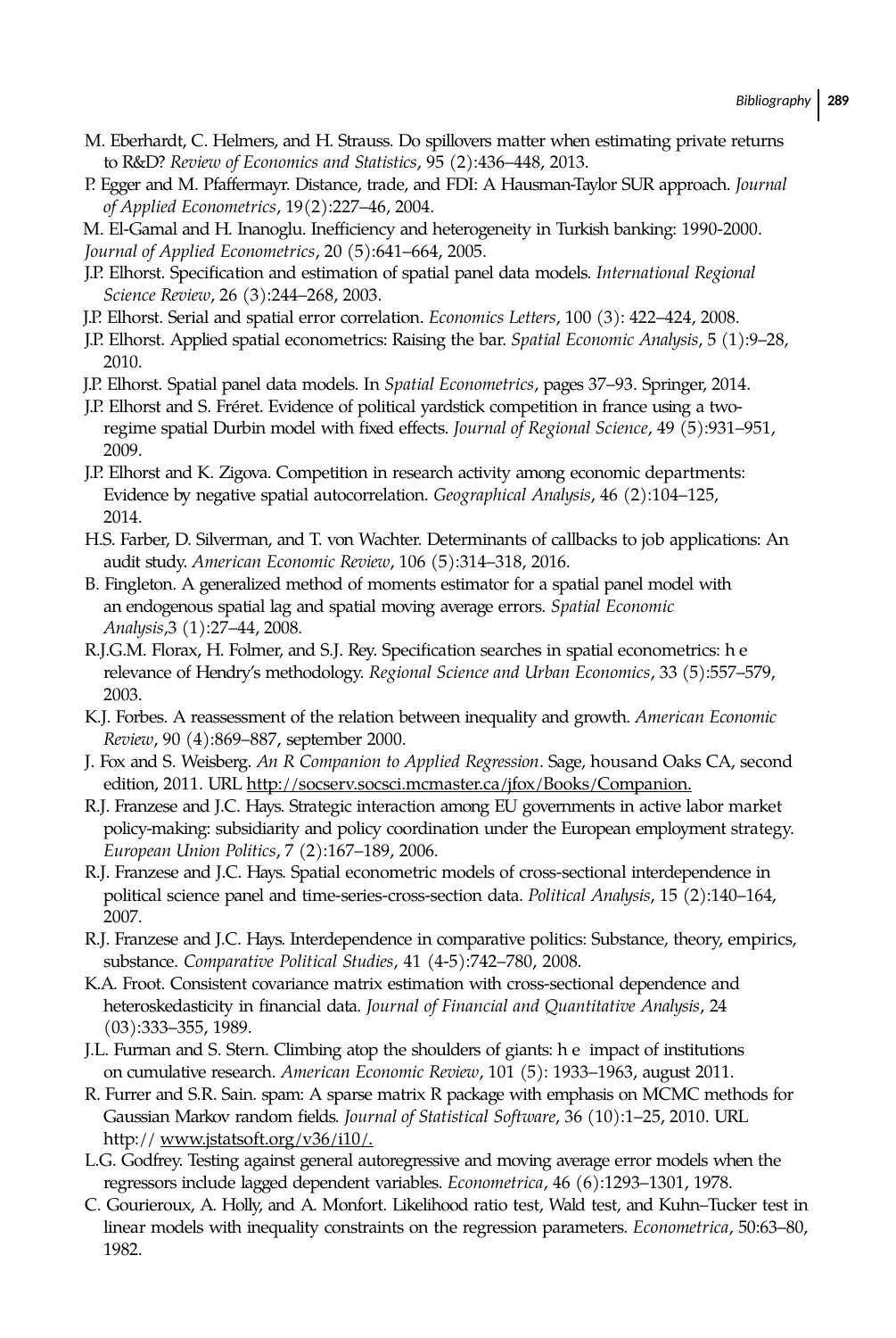

Bibliography  289

M. Eberhardt, C. Helmers, and H. Strauss. Do spillovers matter when estimating private returns to R&D? Review of Economics and Statistics, 95 (2):436–448, 2013.
P. Egger and M. Pfaffermayr. Distance, trade, and FDI: A Hausman-Taylor SUR approach. Journal of Applied Econometrics, 19(2):227–46, 2004.
M. El-Gamal and H. Inanoglu. Ineﬃciency and heterogeneity in Turkish banking: 1990-2000.
Journal of Applied Econometrics, 20 (5):641–664, 2005.
J.P. Elhorst. Speciﬁcation and estimation of spatial panel data models. International Regional Science Review, 26 (3):244–268, 2003.
J.P. Elhorst. Serial and spatial error correlation. Economics Letters, 100 (3): 422–424, 2008.
J.P. Elhorst. Applied spatial econometrics: Raising the bar. Spatial Economic Analysis, 5 (1):9–28, 2010.
J.P. Elhorst. Spatial panel data models. In Spatial Econometrics, pages 37–93. Springer, 2014.
J.P. Elhorst and S. Fréret. Evidence of political yardstick competition in france using a two-regime spatial Durbin model with ﬁxed effects. Journal of Regional Science, 49 (5):931–951, 2009.
J.P. Elhorst and K. Zigova. Competition in research activity among economic departments: Evidence by negative spatial autocorrelation. Geographical Analysis, 46 (2):104–125, 2014.
H.S. Farber, D. Silverman, and T. von Wachter. Determinants of callbacks to job applications: An audit study. American Economic Review, 106 (5):314–318, 2016.
B. Fingleton. A generalized method of moments estimator for a spatial panel model with an endogenous spatial lag and spatial moving average errors. Spatial Economic Analysis,3 (1):27–44, 2008.
R.J.G.M. Florax, H. Folmer, and S.J. Rey. Speciﬁcation searches in spatial econometrics: he relevance of Hendry’s methodology. Regional Science and Urban Economics, 33 (5):557–579, 2003.
K.J. Forbes. A reassessment of the relation between inequality and growth. American Economic Review, 90 (4):869–887, september 2000.
J. Fox and S. Weisberg. An R Companion to Applied Regression. Sage, housand Oaks CA, second edition, 2011. URL http://socserv.socsci.mcmaster.ca/jfox/Books/Companion.
R.J. Franzese and J.C. Hays. Strategic interaction among EU governments in active labor market policy-making: subsidiarity and policy coordination under the European employment strategy. European Union Politics, 7 (2):167–189, 2006.
R.J. Franzese and J.C. Hays. Spatial econometric models of cross-sectional interdependence in political science panel and time-series-cross-section data. Political Analysis, 15 (2):140–164, 2007.
R.J. Franzese and J.C. Hays. Interdependence in comparative politics: Substance, theory, empirics, substance. Comparative Political Studies, 41 (4-5):742–780, 2008.
K.A. Froot. Consistent covariance matrix estimation with cross-sectional dependence and heteroskedasticity in ﬁnancial data. Journal of Financial and Quantitative Analysis, 24 (03):333–355, 1989.
J.L. Furman and S. Stern. Climbing atop the shoulders of giants: he impact of institutions on cumulative research. American Economic Review, 101 (5): 1933–1963, august 2011.
R. Furrer and S.R. Sain. spam: A sparse matrix R package with emphasis on MCMC methods for Gaussian Markov random ﬁelds. Journal of Statistical Software, 36 (10):1–25, 2010. URL http:// www.jstatsoft.org/v36/i10/.
L.G. Godfrey. Testing against general autoregressive and moving average error models when the regressors include lagged dependent variables. Econometrica, 46 (6):1293–1301, 1978.
C. Gourieroux, A. Holly, and A. Monfort. Likelihood ratio test, Wald test, and Kuhn–Tucker test in linear models with inequality constraints on the regression parameters. Econometrica, 50:63–80, 1982.